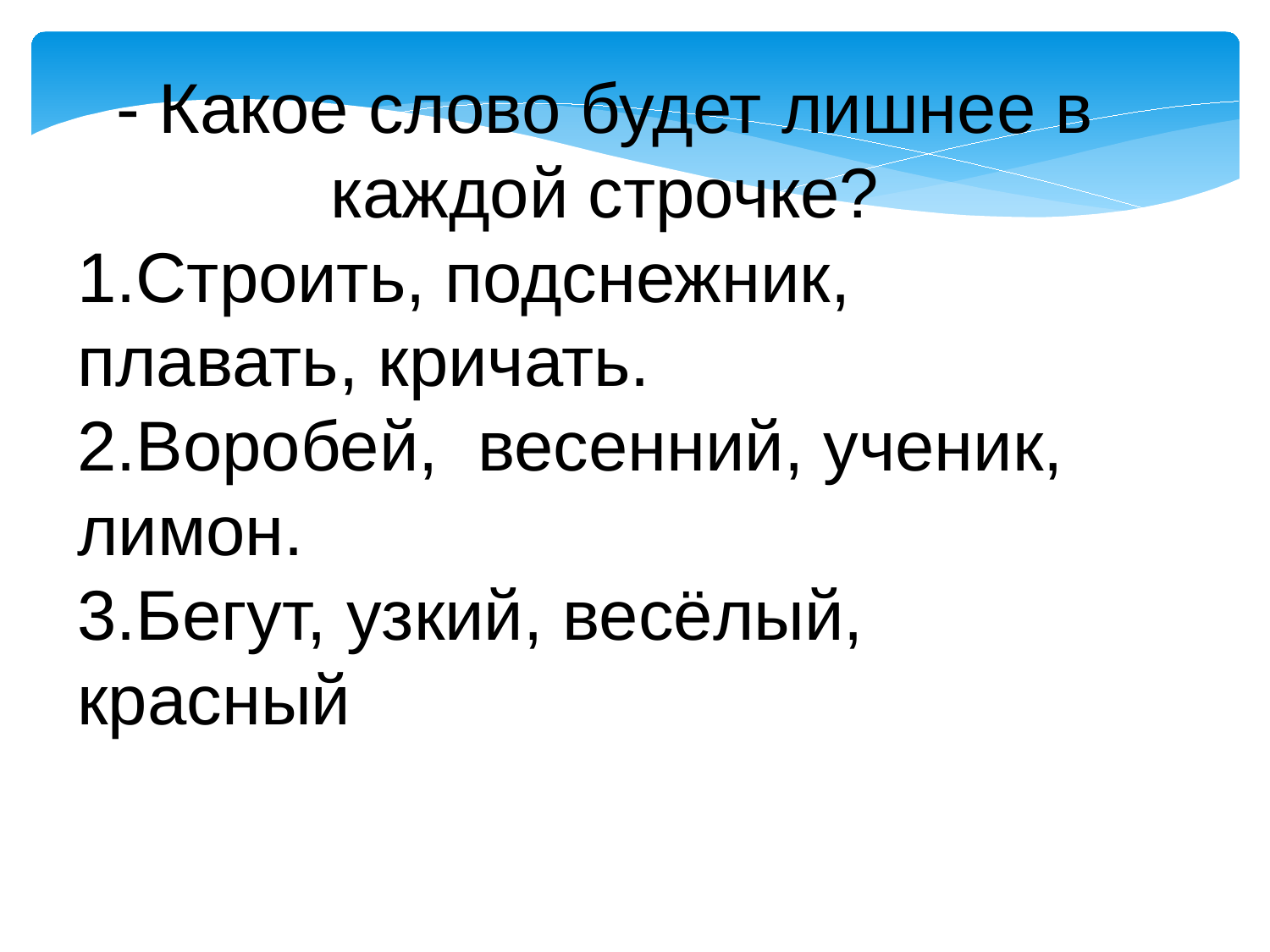

- Какое слово будет лишнее в каждой строчке?
1.Строить, подснежник, плавать, кричать.
2.Воробей,  весенний, ученик, лимон.
3.Бегут, узкий, весёлый, красный